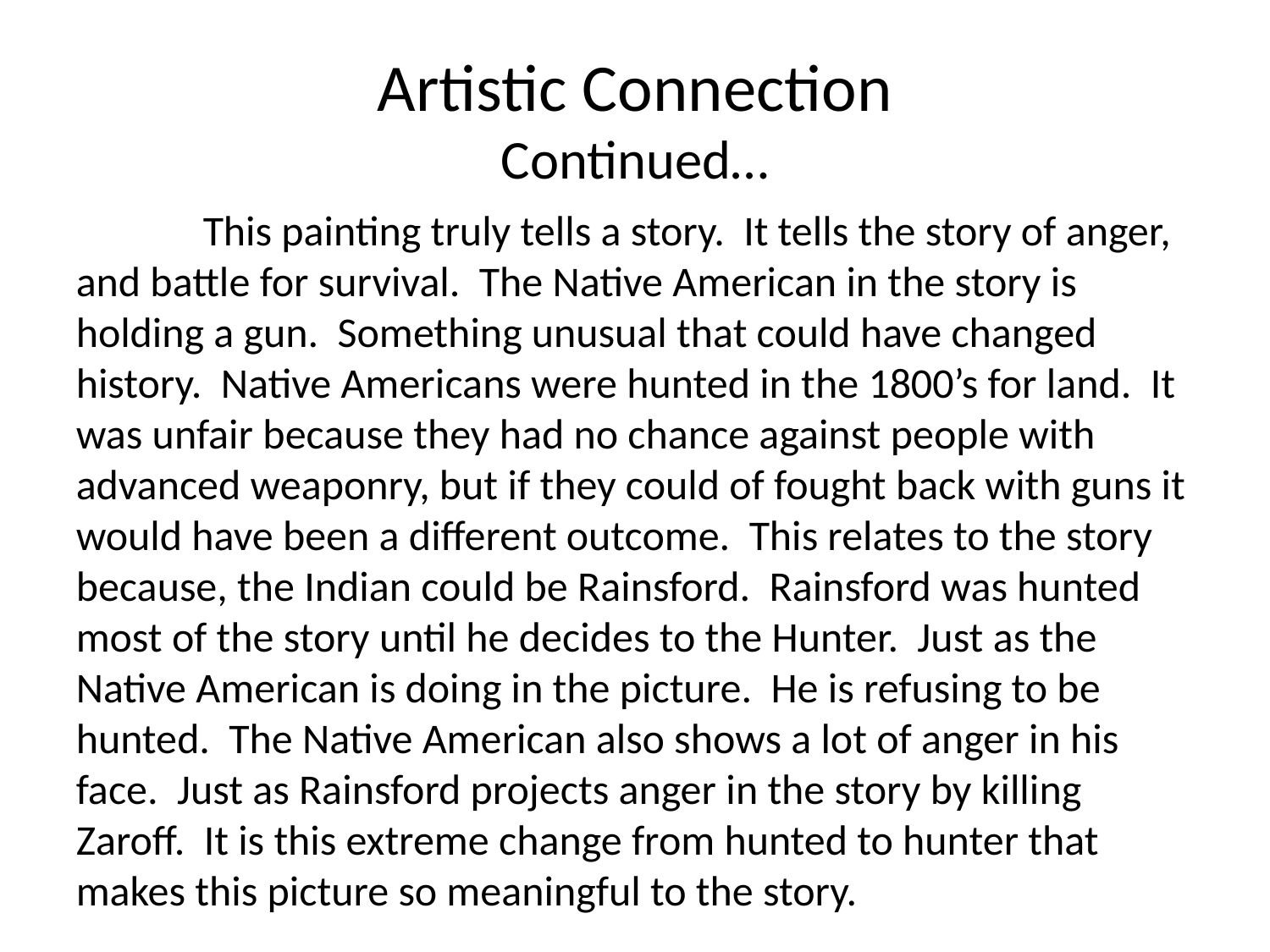

# Artistic Connection Continued…
	This painting truly tells a story.  It tells the story of anger, and battle for survival.  The Native American in the story is holding a gun.  Something unusual that could have changed history.  Native Americans were hunted in the 1800’s for land.  It was unfair because they had no chance against people with advanced weaponry, but if they could of fought back with guns it would have been a different outcome.  This relates to the story because, the Indian could be Rainsford.  Rainsford was hunted most of the story until he decides to the Hunter.  Just as the Native American is doing in the picture.  He is refusing to be hunted.  The Native American also shows a lot of anger in his face.  Just as Rainsford projects anger in the story by killing Zaroff.  It is this extreme change from hunted to hunter that makes this picture so meaningful to the story.